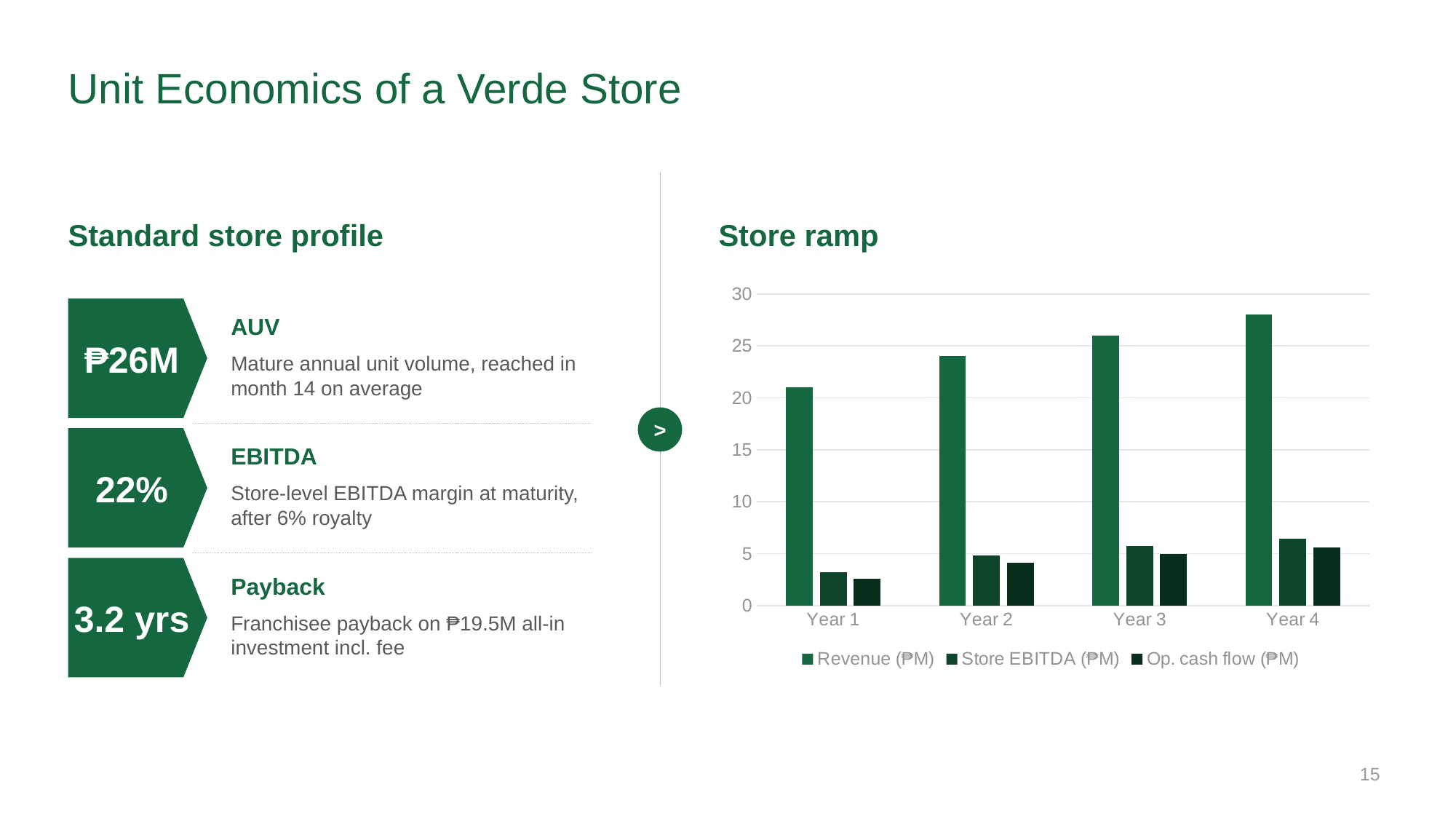

# Unit Economics of a Verde Store
>
Standard store profile
Store ramp

### Chart

| Category | Revenue (₱M) | Store EBITDA (₱M) | Op. cash flow (₱M) |
|---|---|---|---|
| Year 1 | 21.0 | 3.2 | 2.6 |
| Year 2 | 24.0 | 4.8 | 4.1 |
| Year 3 | 26.0 | 5.7 | 5.0 |
| Year 4 | 28.0 | 6.4 | 5.6 |
₱26M
AUV
Mature annual unit volume, reached in month 14 on average
22%
EBITDA
Store-level EBITDA margin at maturity, after 6% royalty
3.2 yrs
Payback
Franchisee payback on ₱19.5M all-in investment incl. fee
15